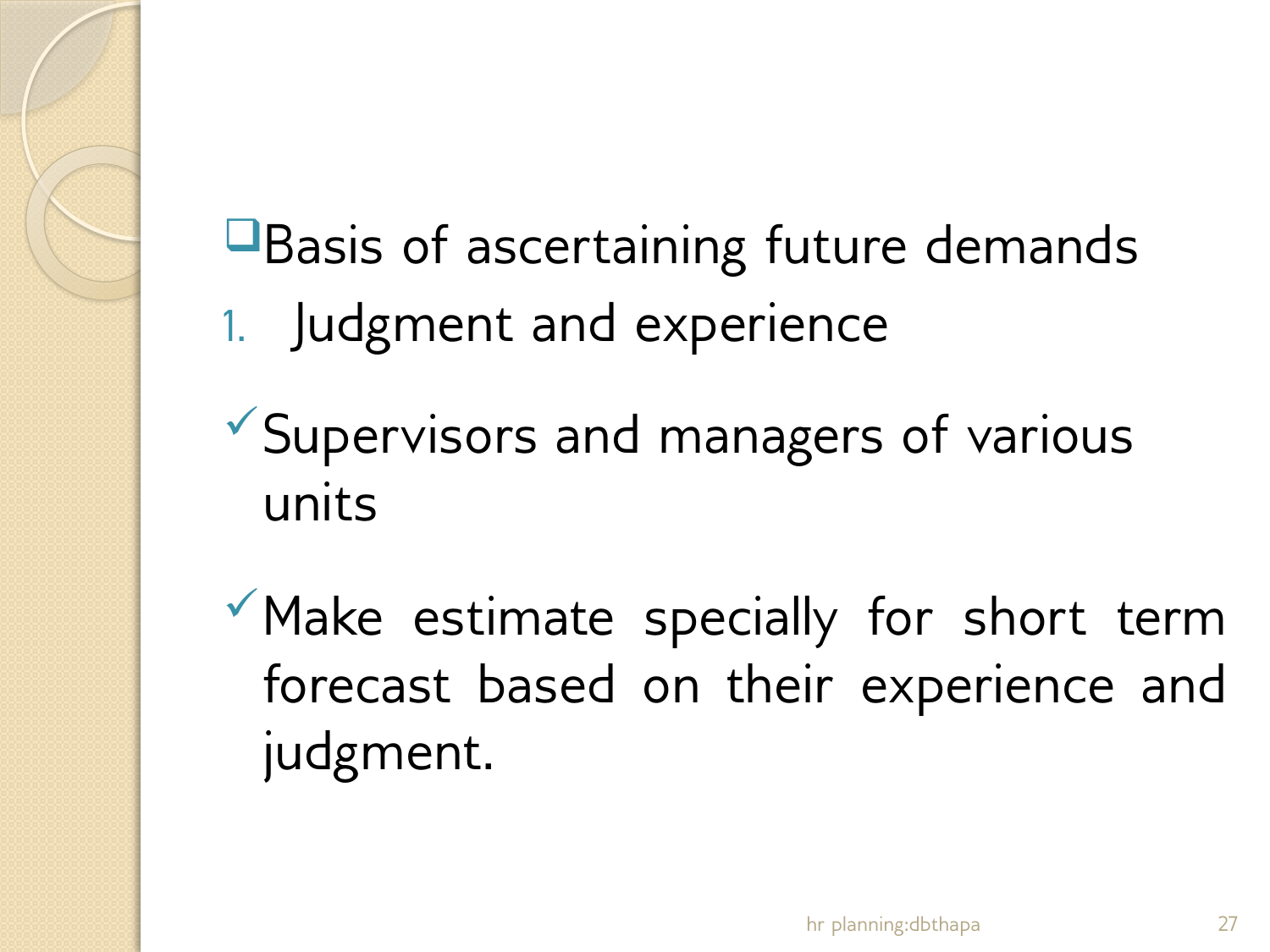

#
Basis of ascertaining future demands
Judgment and experience

Supervisors and managers of various units

Make estimate specially for short term forecast based on their experience and judgment.
hr planning:dbthapa
27